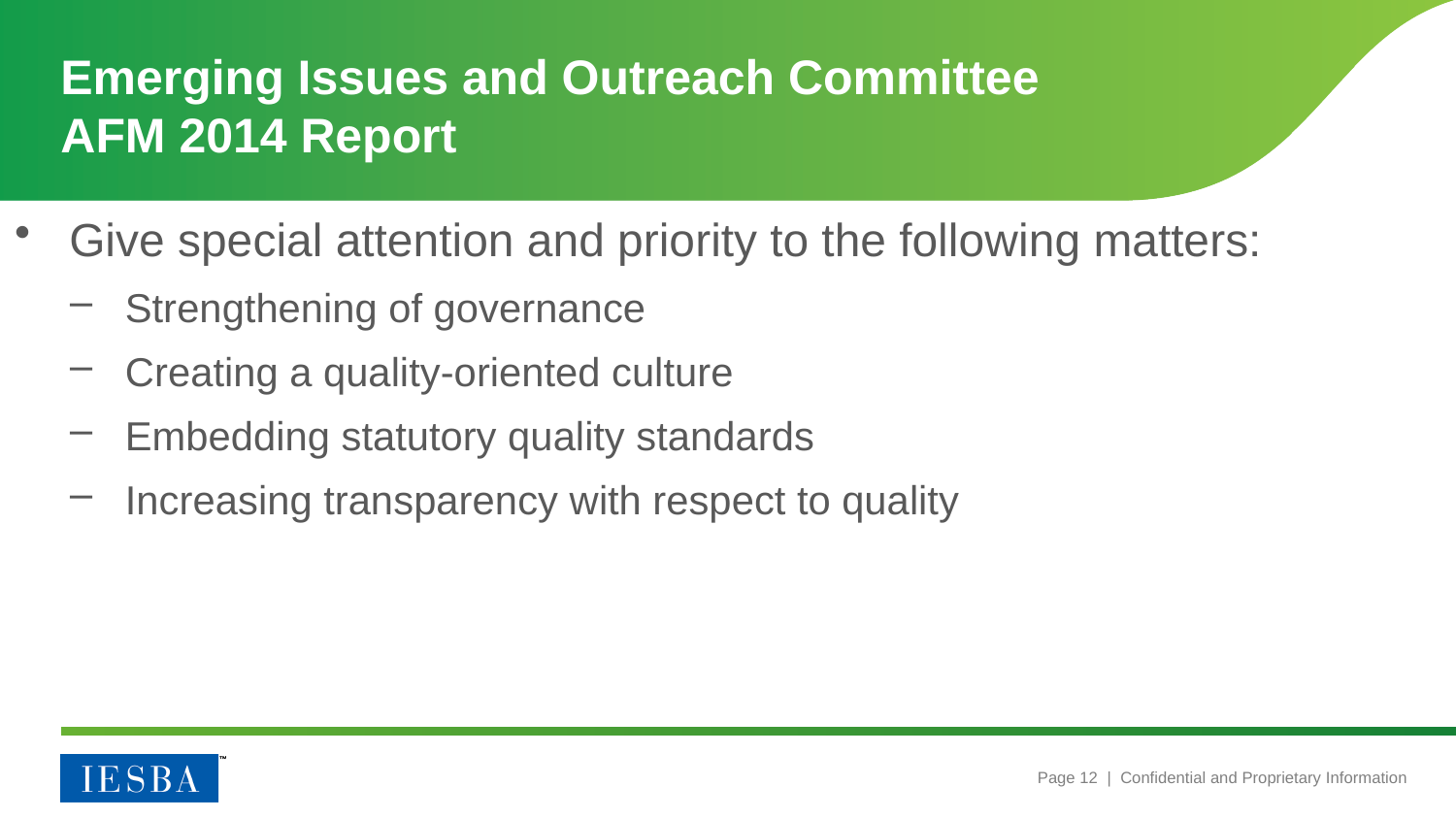

# Emerging Issues and Outreach Committee AFM 2014 Report
Give special attention and priority to the following matters:
Strengthening of governance
Creating a quality-oriented culture
Embedding statutory quality standards
Increasing transparency with respect to quality